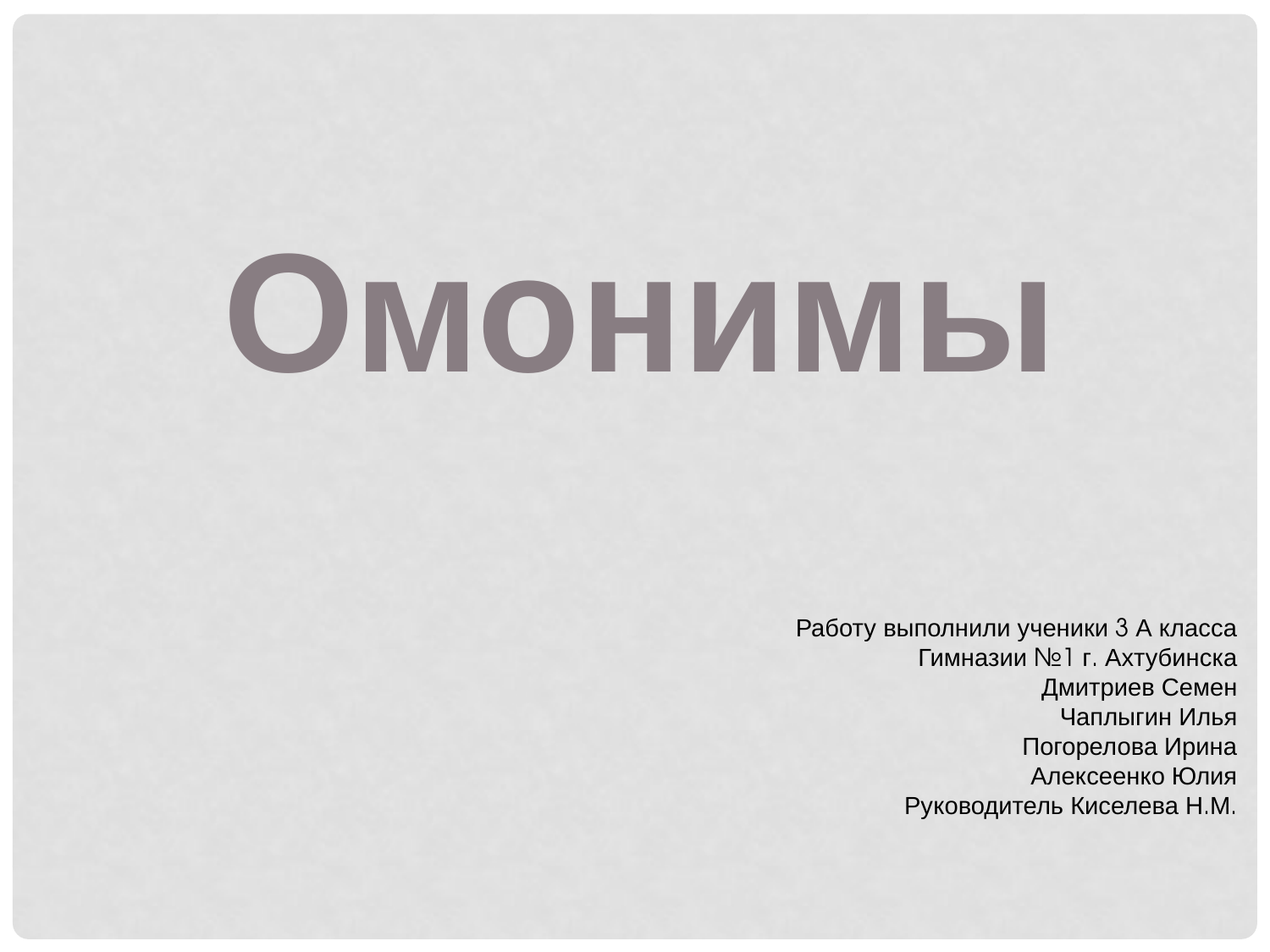

Омонимы
Работу выполнили ученики 3 А класса
Гимназии №1 г. Ахтубинска
Дмитриев Семен
Чаплыгин Илья
Погорелова Ирина
Алексеенко Юлия
Руководитель Киселева Н.М.